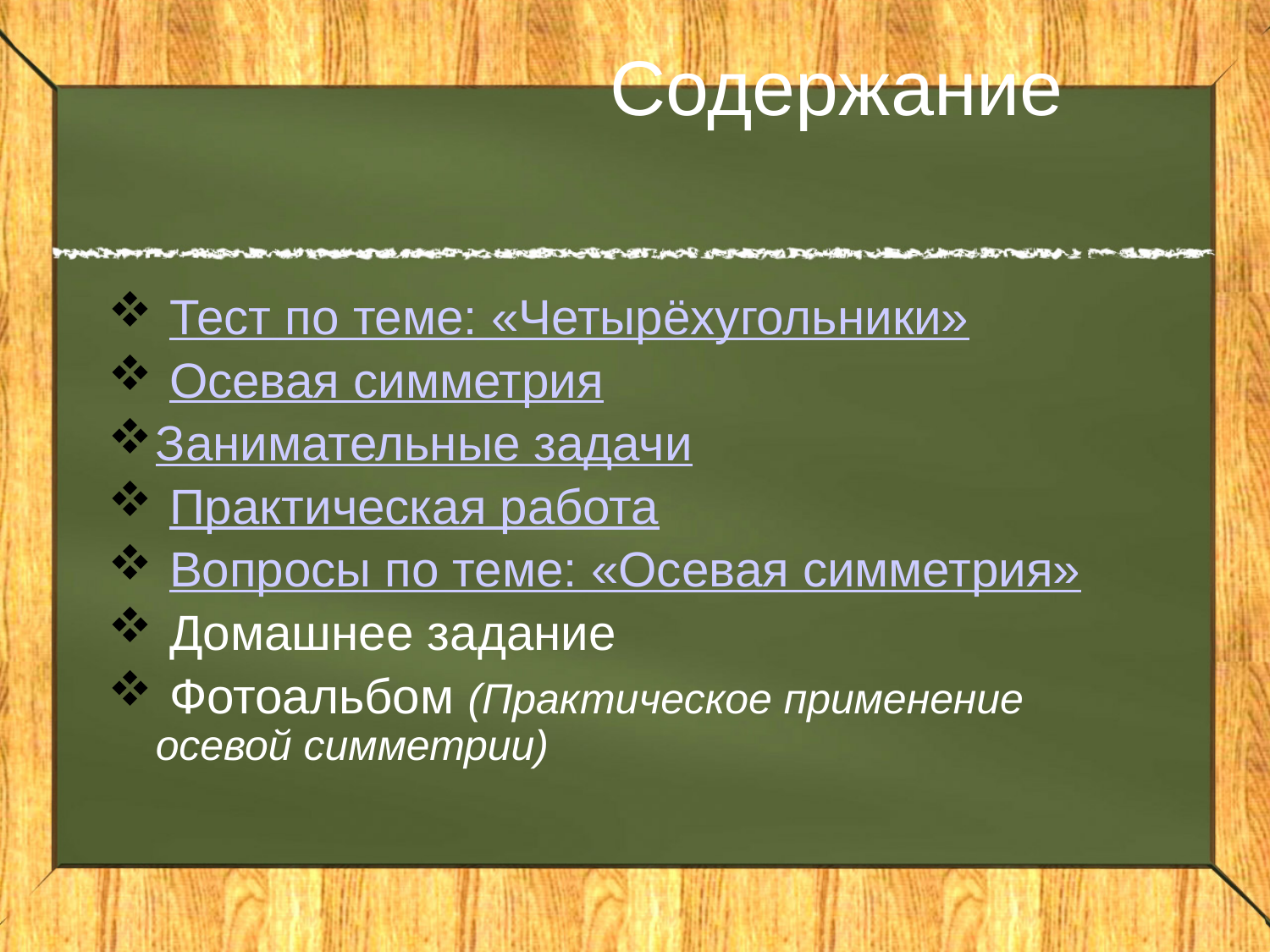

# Содержание
 Тест по теме: «Четырёхугольники»
 Осевая симметрия
Занимательные задачи
 Практическая работа
 Вопросы по теме: «Осевая симметрия»
 Домашнее задание
 Фотоальбом (Практическое применение    осевой симметрии)